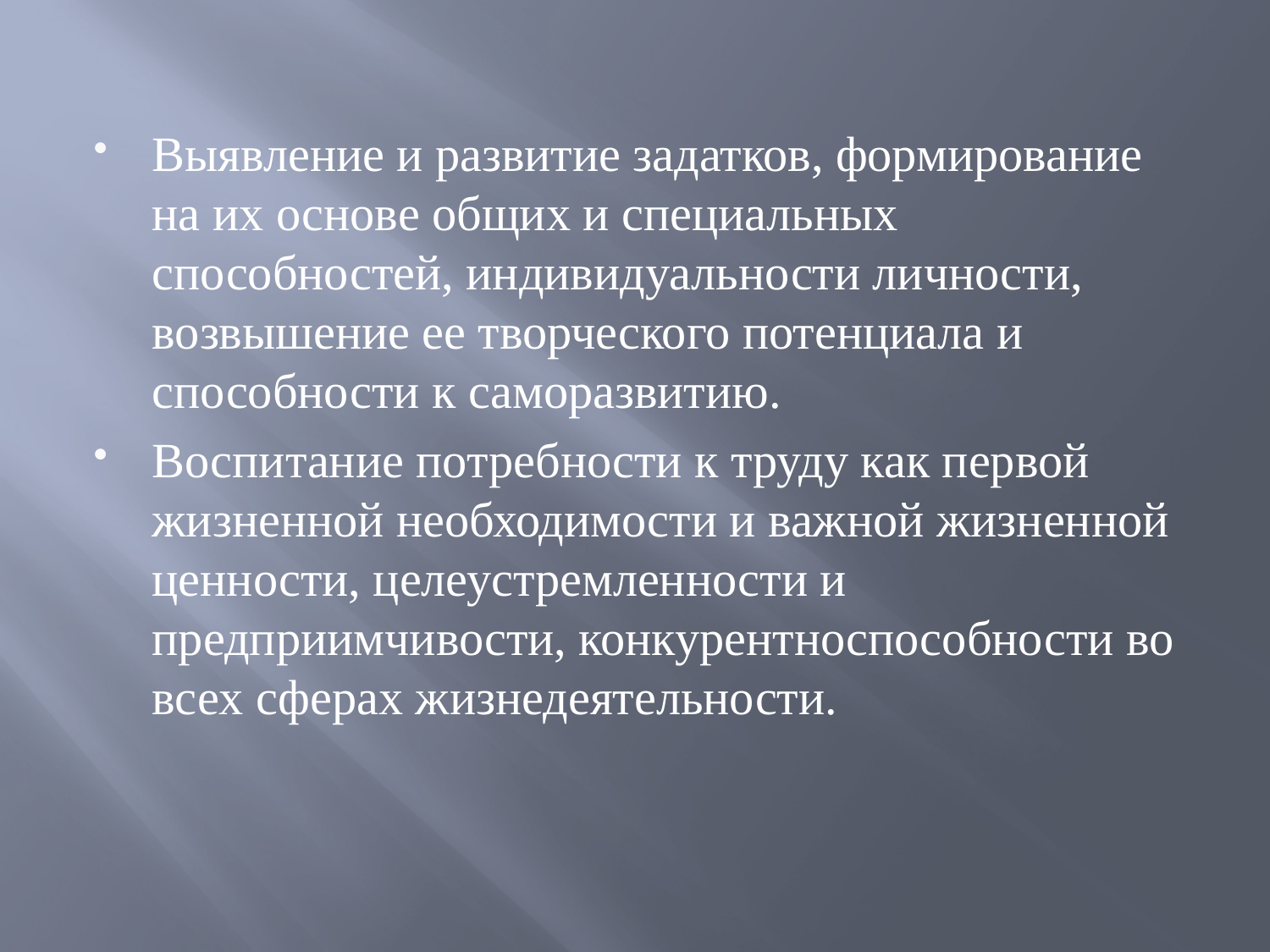

#
Выявление и развитие задатков, формирование на их основе общих и специальных способностей, индивидуальности личности, возвышение ее творческого потенциала и способности к саморазвитию.
Воспитание потребности к труду как первой жизненной необходимости и важной жизненной ценности, целеустремленности и предприимчивости, конкурентноспособности во всех сферах жизнедеятельности.